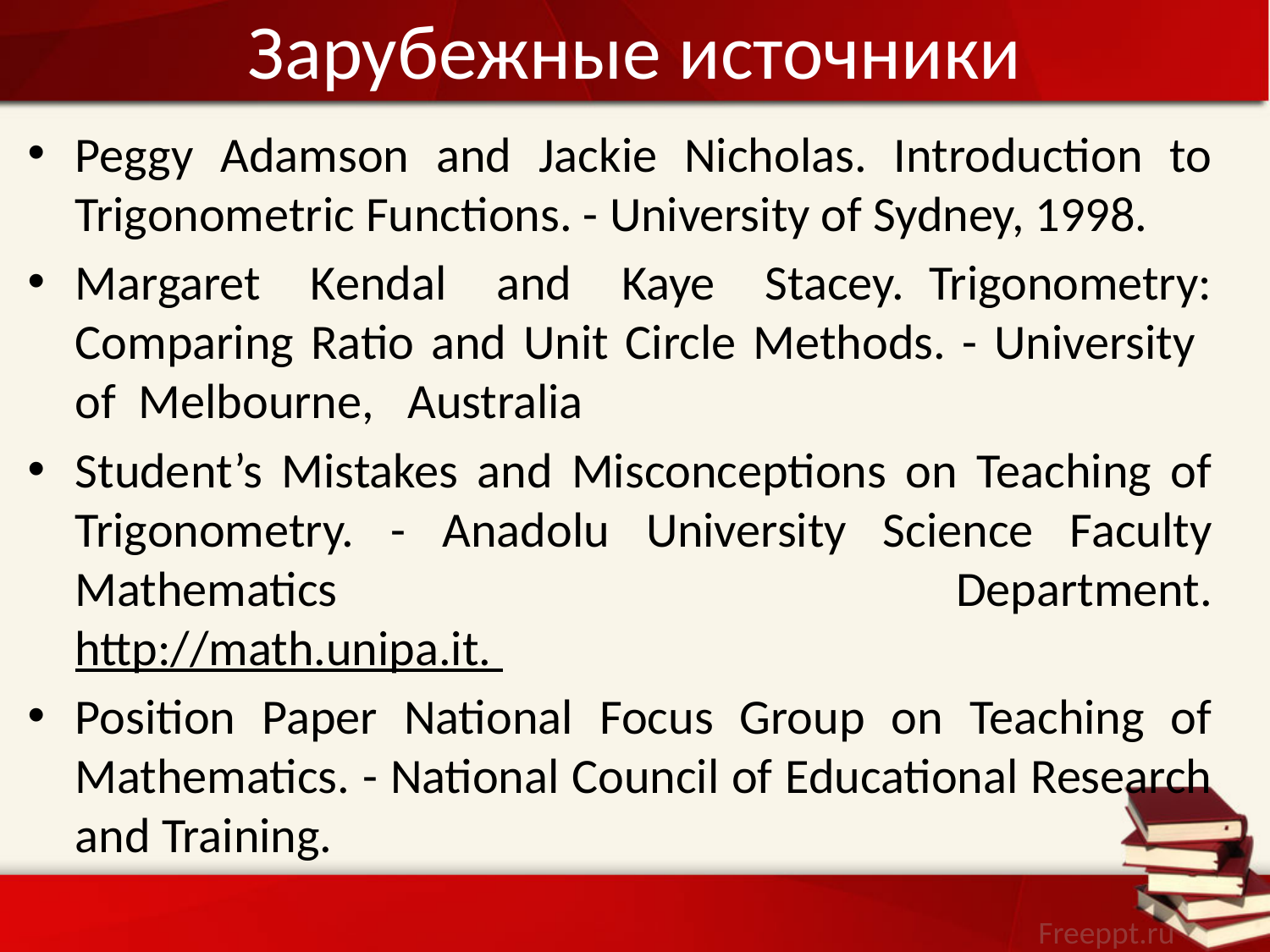

# Зарубежные источники
Peggy Adamson and Jackie Nicholas. Introduction to Trigonometric Functions. - University of Sydney, 1998.
Margaret  Kendal  and  Kaye  Stacey. Trigonometry: Comparing Ratio and Unit Circle Methods. - University  of  Melbourne,   Australia
Student’s Mistakes and Misconceptions on Teaching of Trigonometry. - Anadolu University Science Faculty Mathematics Department.
http://math.unipa.it.
Position Paper National Focus Group on Teaching of Mathematics. - National Council of Educational Research and Training.